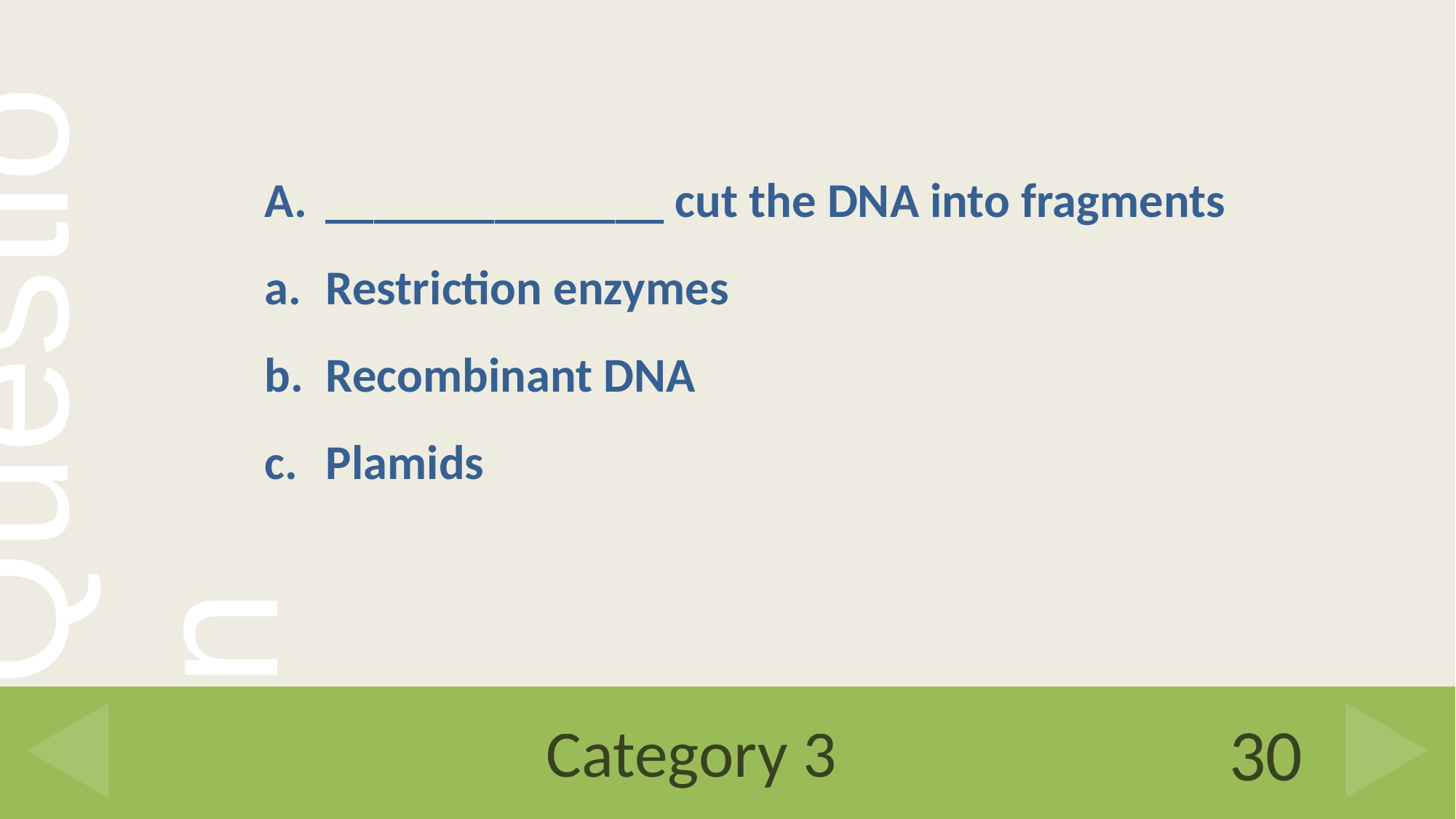

______________ cut the DNA into fragments
Restriction enzymes
Recombinant DNA
Plamids

# Category 3
30